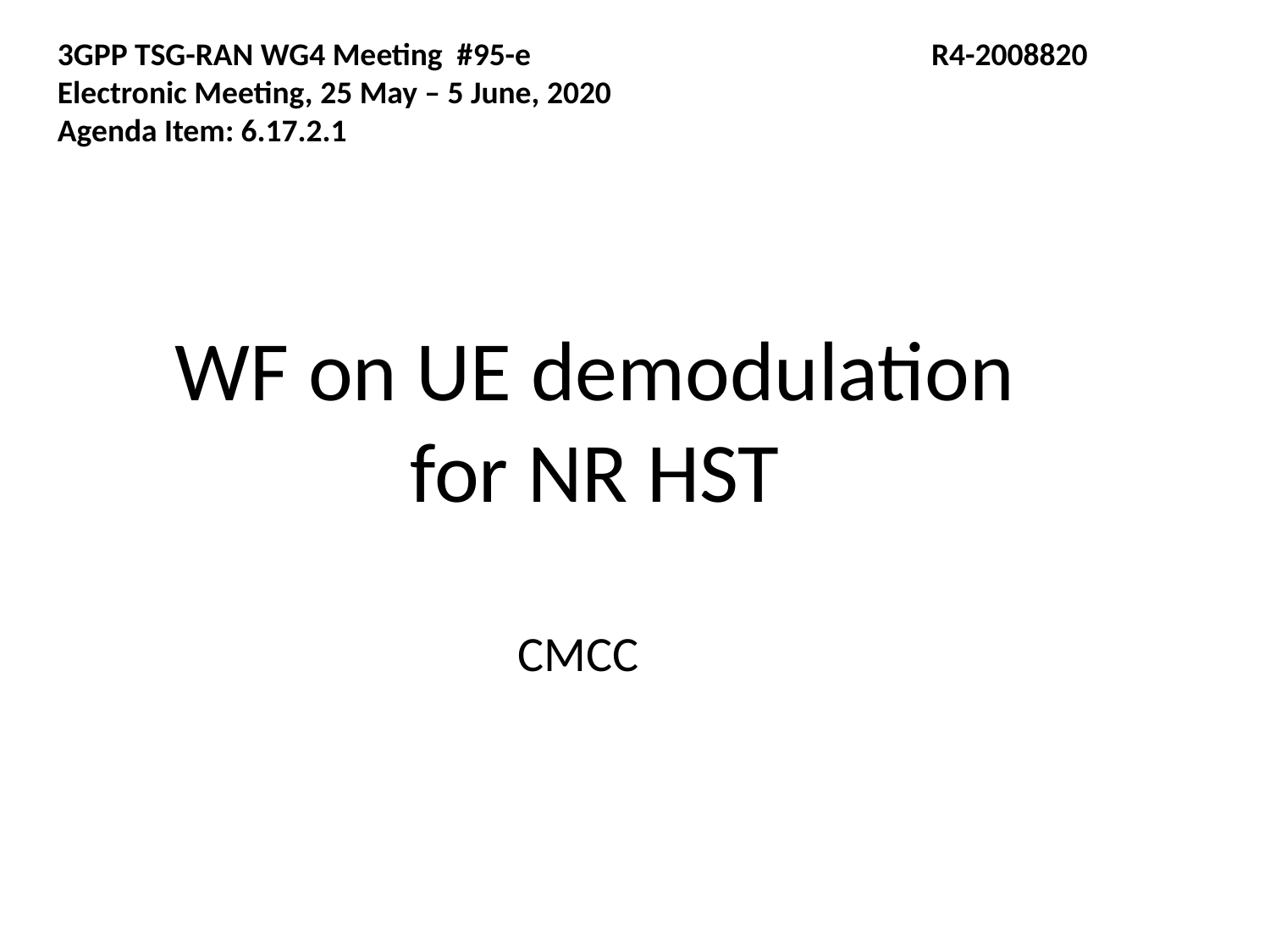

3GPP TSG-RAN WG4 Meeting  #95-e	                                                   R4-2008820
Electronic Meeting, 25 May – 5 June, 2020
Agenda Item: 6.17.2.1
WF on UE demodulation for NR HST
CMCC